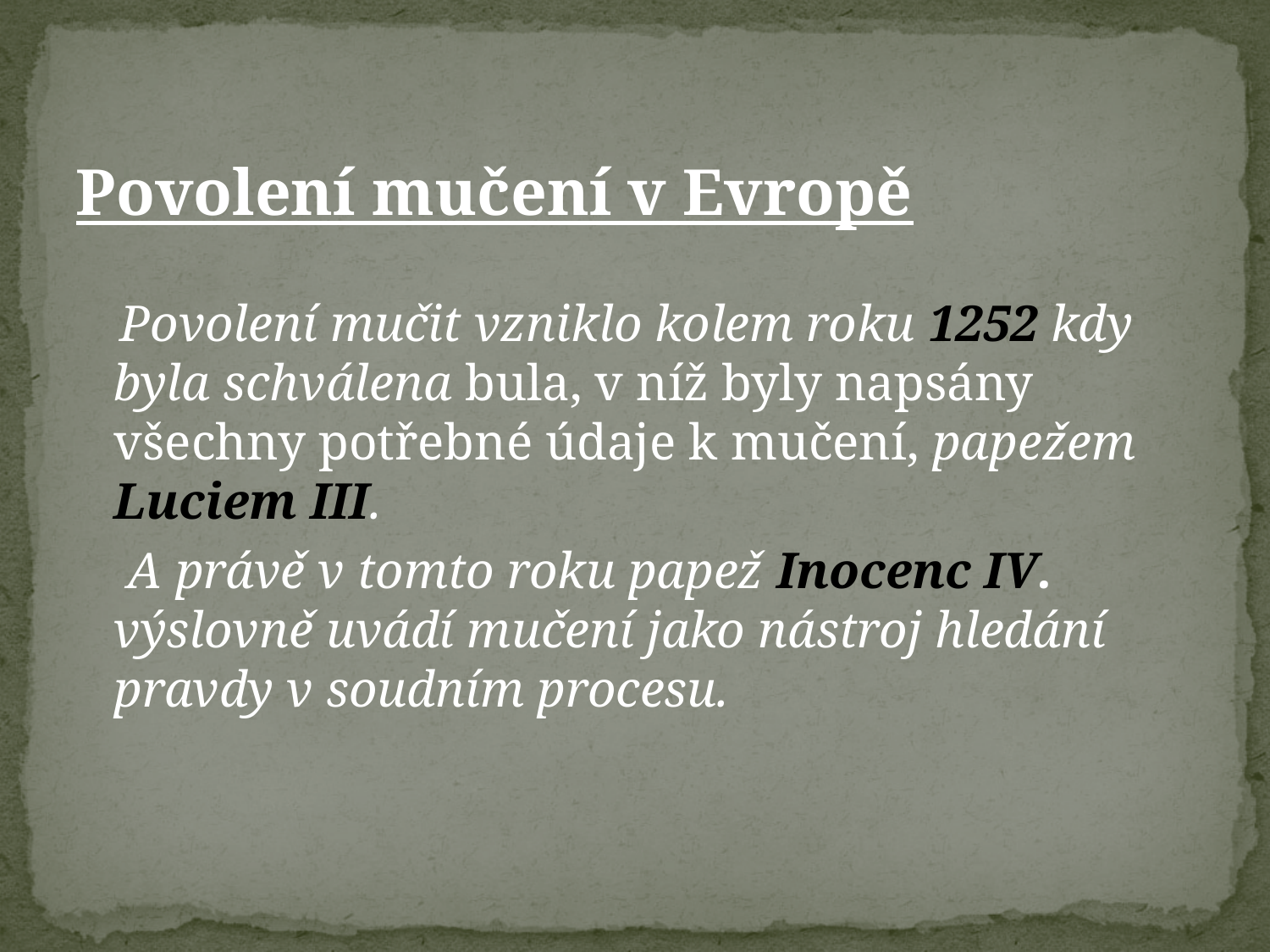

Povolení mučení v Evropě

    Povolení mučit vzniklo kolem roku 1252 kdy byla schválena bula, v níž byly napsány všechny potřebné údaje k mučení, papežem Luciem III.
    A právě v tomto roku papež Inocenc IV. výslovně uvádí mučení jako nástroj hledání pravdy v soudním procesu.